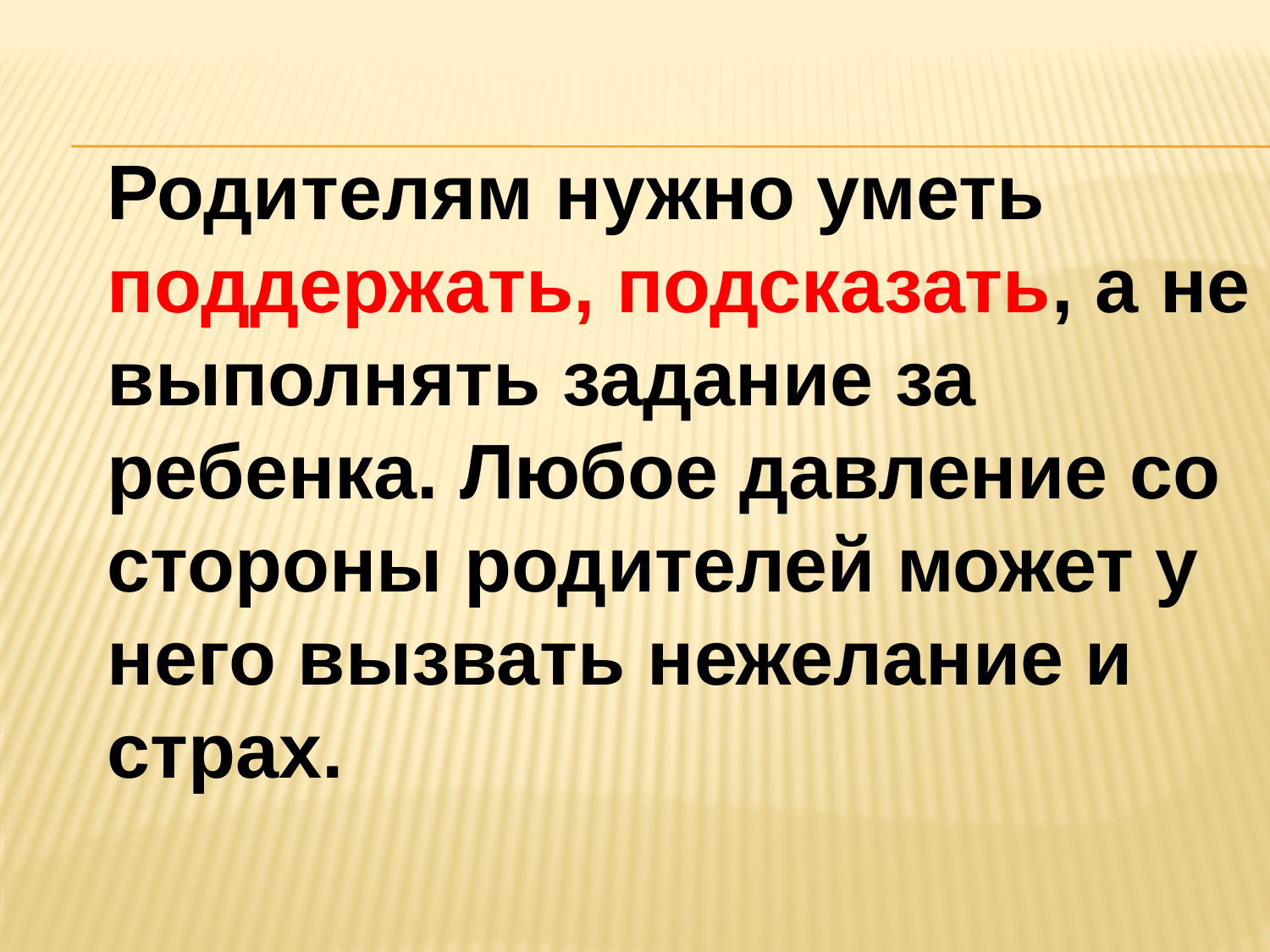

Родителям нужно уметь поддержать, подсказать, а не выполнять задание за ребенка. Любое давление со стороны родителей может у него вызвать нежелание и страх.